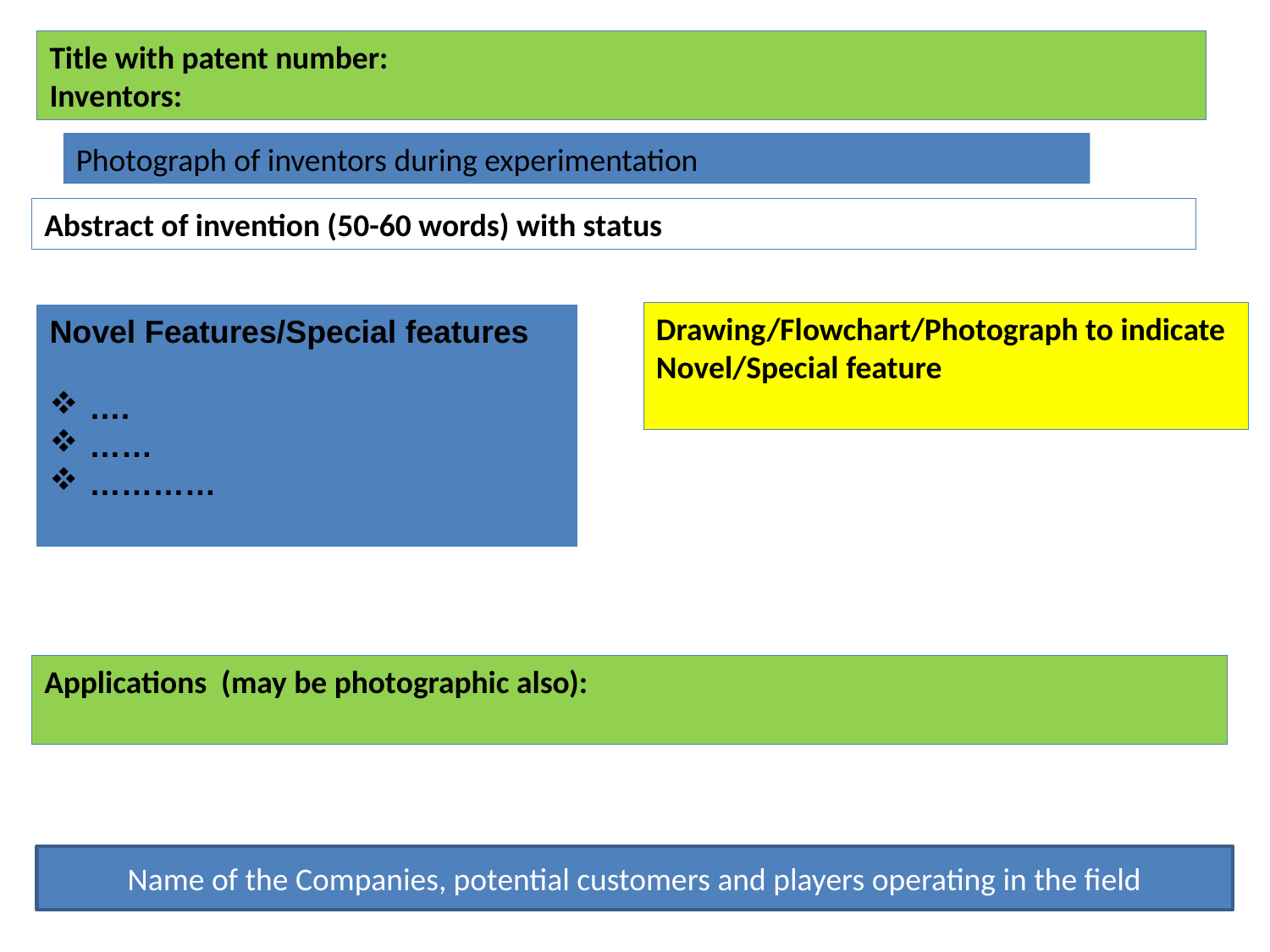

Title with patent number:
Inventors:
Photograph of inventors during experimentation
Abstract of invention (50-60 words) with status
Drawing/Flowchart/Photograph to indicate  Novel/Special feature

Novel Features/Special features

….
……
…………

Applications  (may be photographic also):

Name of the Companies, potential customers and players operating in the field